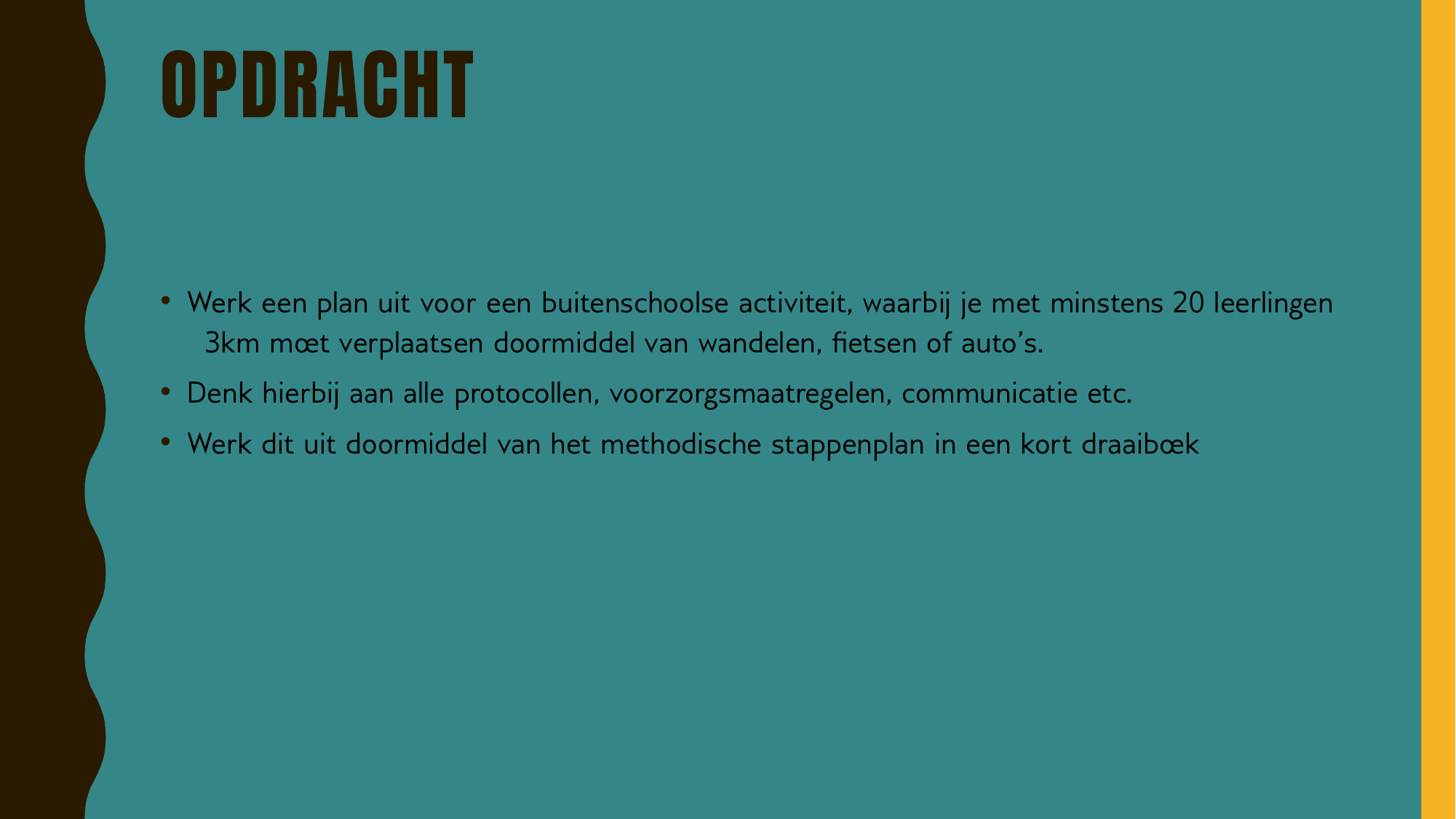

# opdracht
Werk een plan uit voor een buitenschoolse activiteit, waarbij je met minstens 20 leerlingen     3km moet verplaatsen doormiddel van wandelen, fietsen of auto’s.
Denk hierbij aan alle protocollen, voorzorgsmaatregelen, communicatie etc.
Werk dit uit doormiddel van het methodische stappenplan in een kort draaiboek